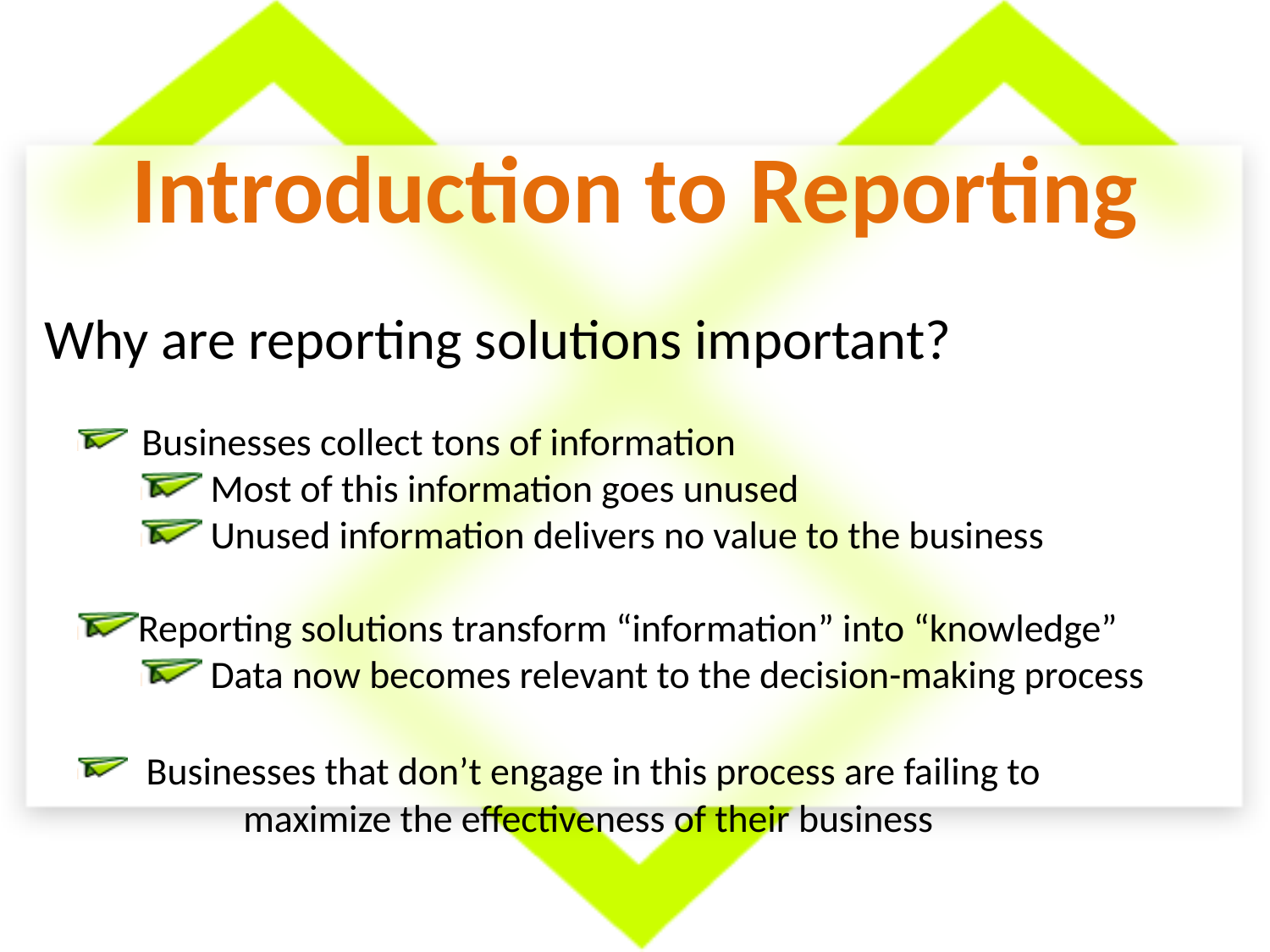

# Introduction to Reporting
Why are reporting solutions important?

  Businesses collect tons of information
 Most of this information goes unused
 Unused information delivers no value to the business

Reporting solutions transform “information” into “knowledge”
 Data now becomes relevant to the decision-making process

  Businesses that don’t engage in this process are failing to                                 	 maximize the effectiveness of their business